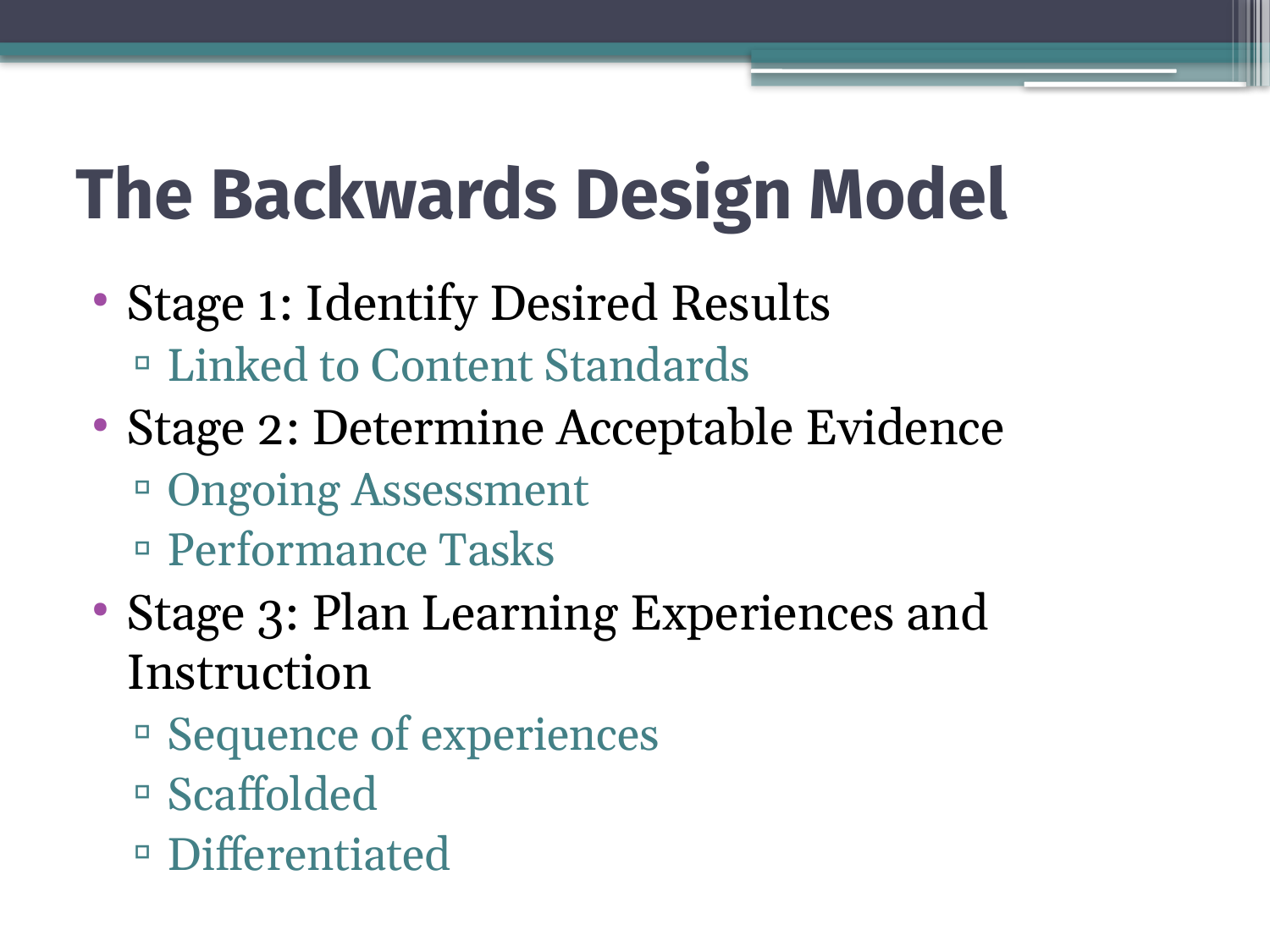

# The Backwards Design Model
Stage 1: Identify Desired Results
Linked to Content Standards
Stage 2: Determine Acceptable Evidence
Ongoing Assessment
Performance Tasks
Stage 3: Plan Learning Experiences and Instruction
Sequence of experiences
Scaffolded
Differentiated